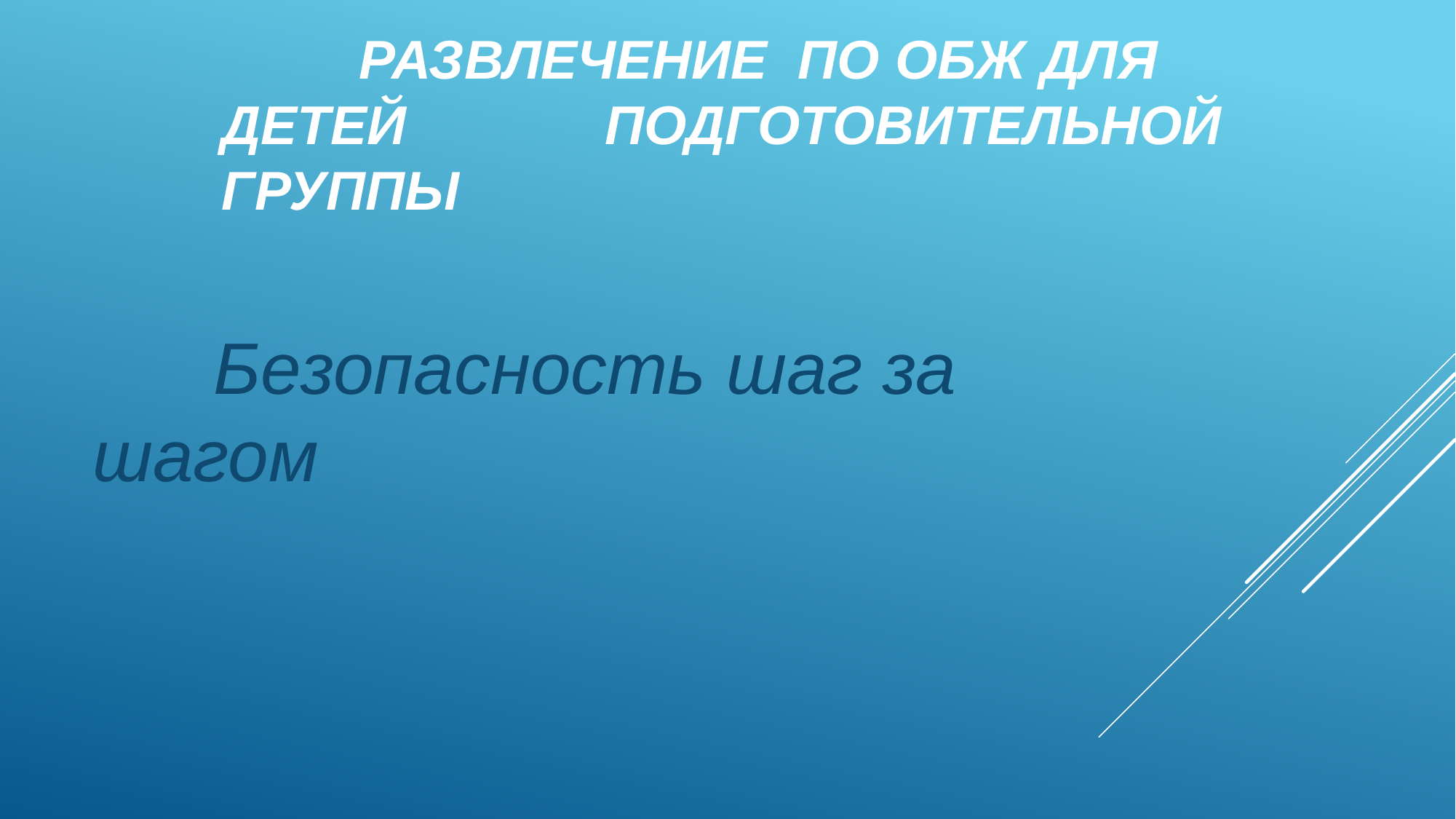

# Развлечение  по ОБЖ для детей             подготовительной группы

      Безопасность шаг за шагом